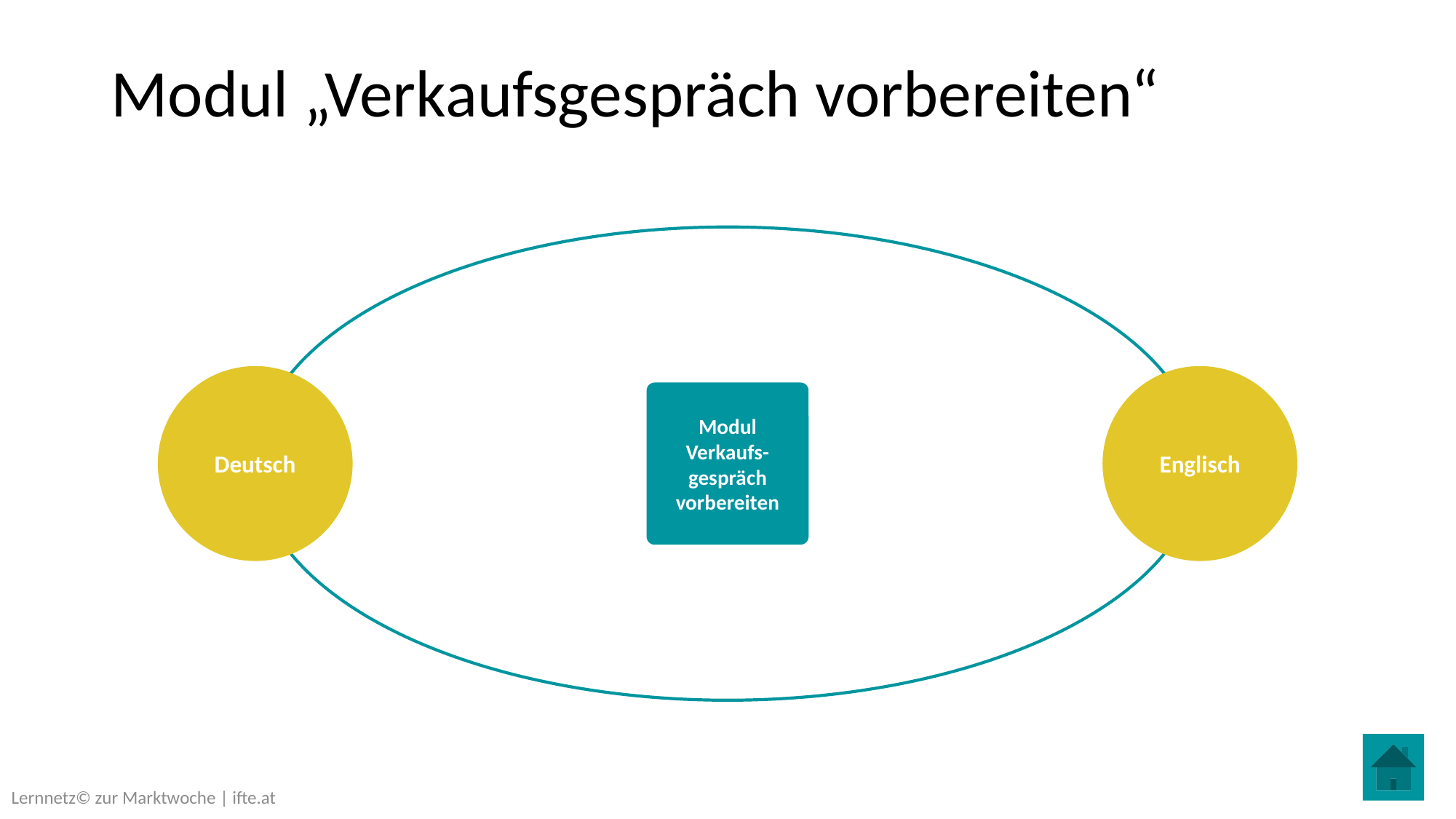

# Modul „Verkaufsgespräch vorbereiten“

Englisch
Deutsch
Modul
Verkaufs-gespräch vorbereiten

Lernnetz© zur Marktwoche | ifte.at